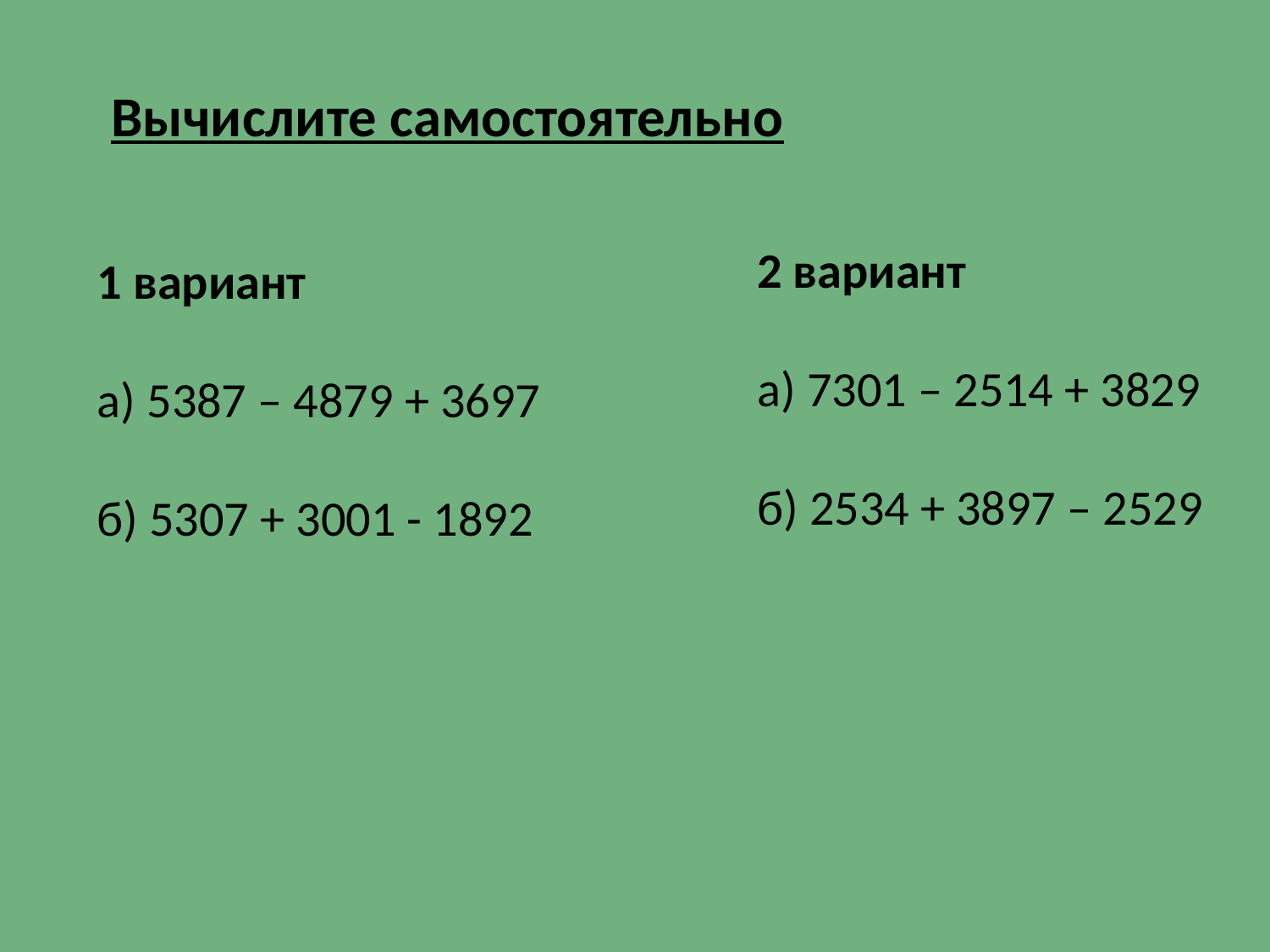

Вычислите самостоятельно
2 вариант

а) 7301 – 2514 + 3829

б) 2534 + 3897 – 2529
1 вариант

а) 5387 – 4879 + 3697

б) 5307 + 3001 - 1892